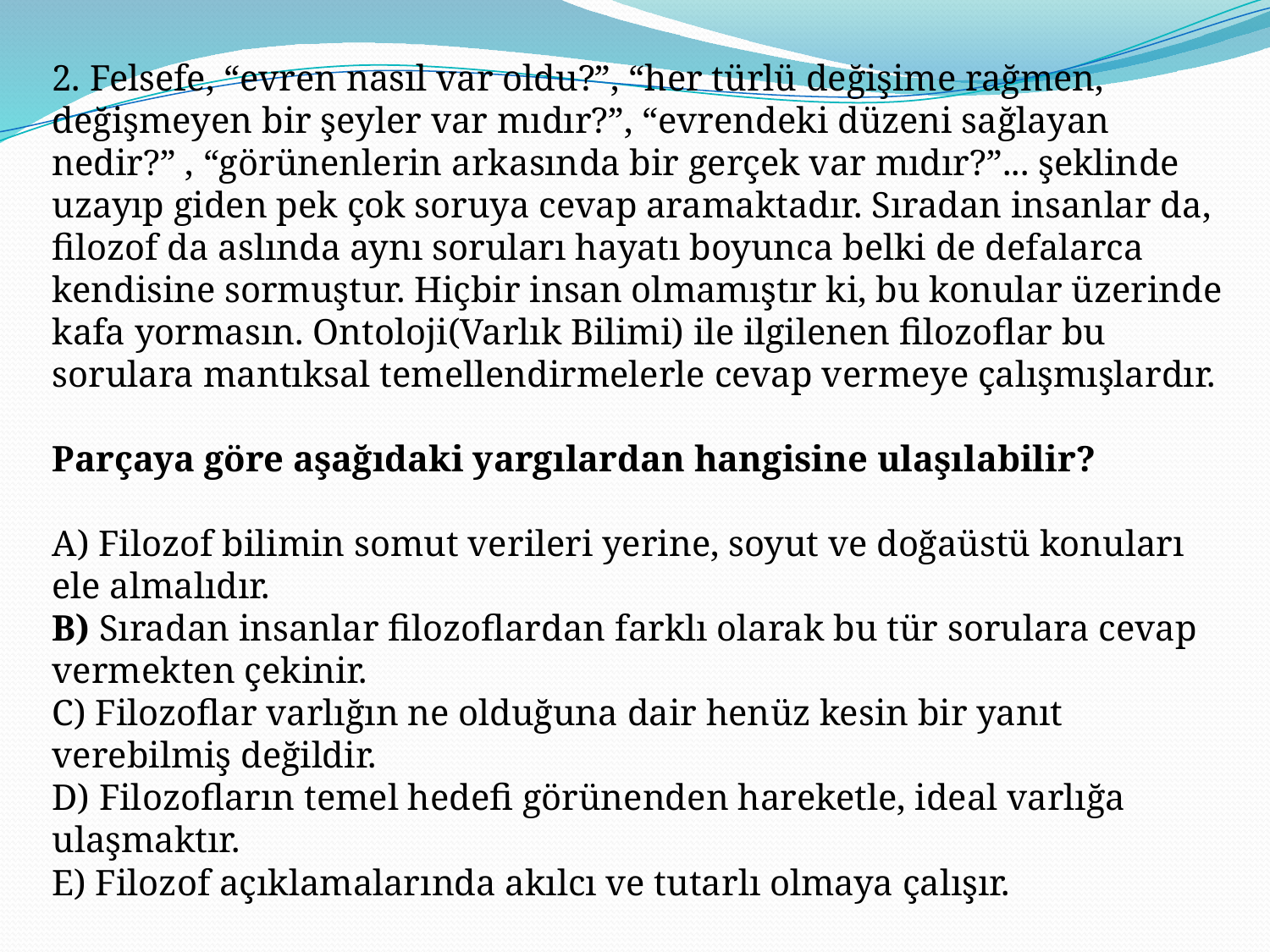

2. Felsefe, “evren nasıl var oldu?”, “her türlü değişime rağmen, değişmeyen bir şeyler var mıdır?”, “evrendeki düzeni sağlayan nedir?” , “görünenlerin arkasında bir gerçek var mıdır?”... şeklinde uzayıp giden pek çok soruya cevap aramaktadır. Sıradan insanlar da, filozof da aslında aynı soruları hayatı boyunca belki de defalarca kendisine sormuştur. Hiçbir insan olmamıştır ki, bu konular üzerinde kafa yormasın. Ontoloji(Varlık Bilimi) ile ilgilenen filozoflar bu sorulara mantıksal temellendirmelerle cevap vermeye çalışmışlardır.

Parçaya göre aşağıdaki yargılardan hangisine ulaşılabilir?

A) Filozof bilimin somut verileri yerine, soyut ve doğaüstü konuları ele almalıdır.
B) Sıradan insanlar filozoflardan farklı olarak bu tür sorulara cevap vermekten çekinir.
C) Filozoflar varlığın ne olduğuna dair henüz kesin bir yanıt verebilmiş değildir.
D) Filozofların temel hedefi görünenden hareketle, ideal varlığa ulaşmaktır.
E) Filozof açıklamalarında akılcı ve tutarlı olmaya çalışır.